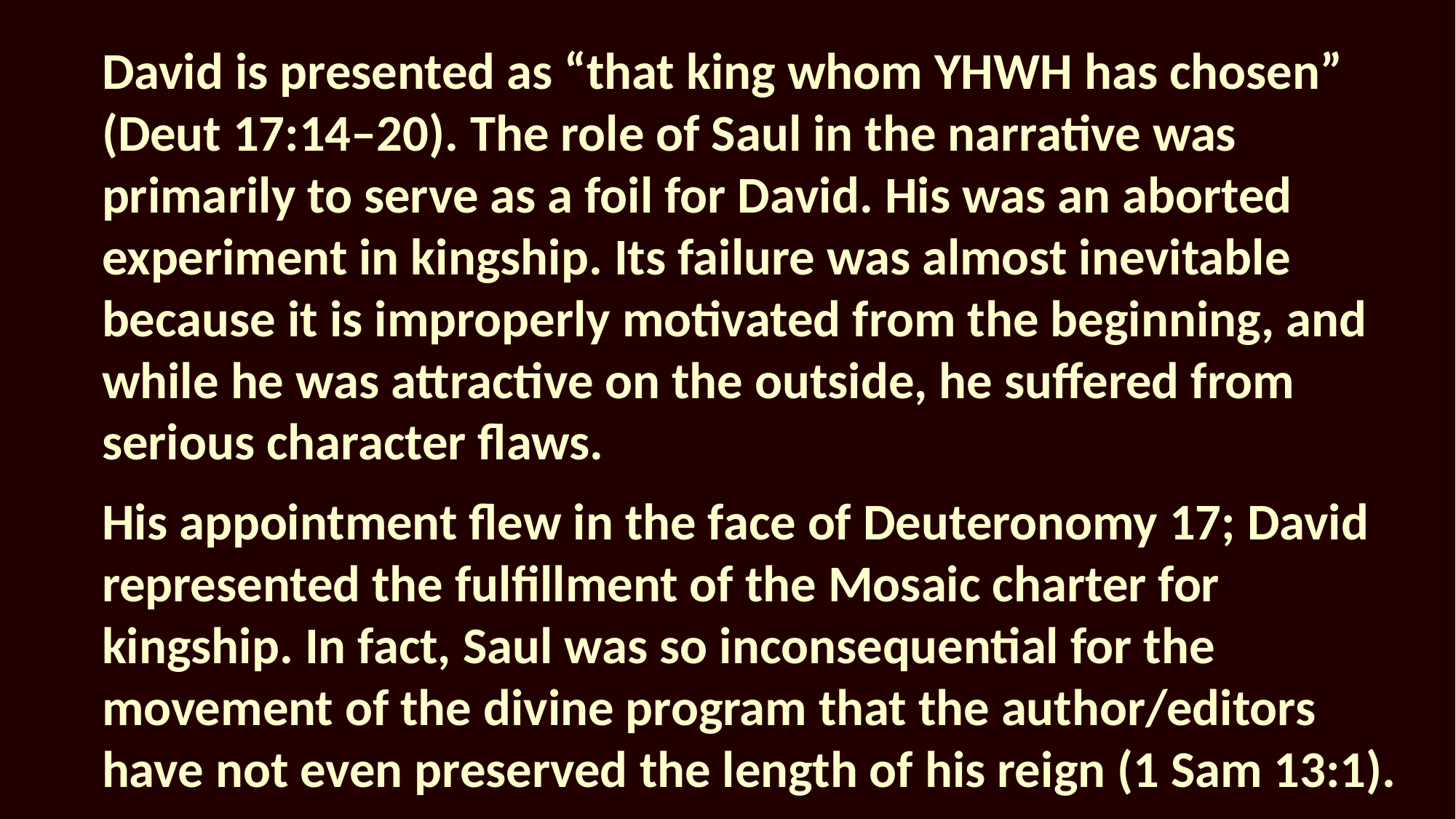

David is presented as “that king whom YHWH has chosen” (Deut 17:14–20). The role of Saul in the narrative was primarily to serve as a foil for David. His was an aborted experiment in kingship. Its failure was almost inevitable because it is improperly motivated from the beginning, and while he was attractive on the outside, he suffered from serious character flaws.
His appointment flew in the face of Deuteronomy 17; David represented the fulfillment of the Mosaic charter for kingship. In fact, Saul was so inconsequential for the movement of the divine program that the author/editors have not even preserved the length of his reign (1 Sam 13:1).
 But all this serves to shrink his personality in relation to the towering figure of David.